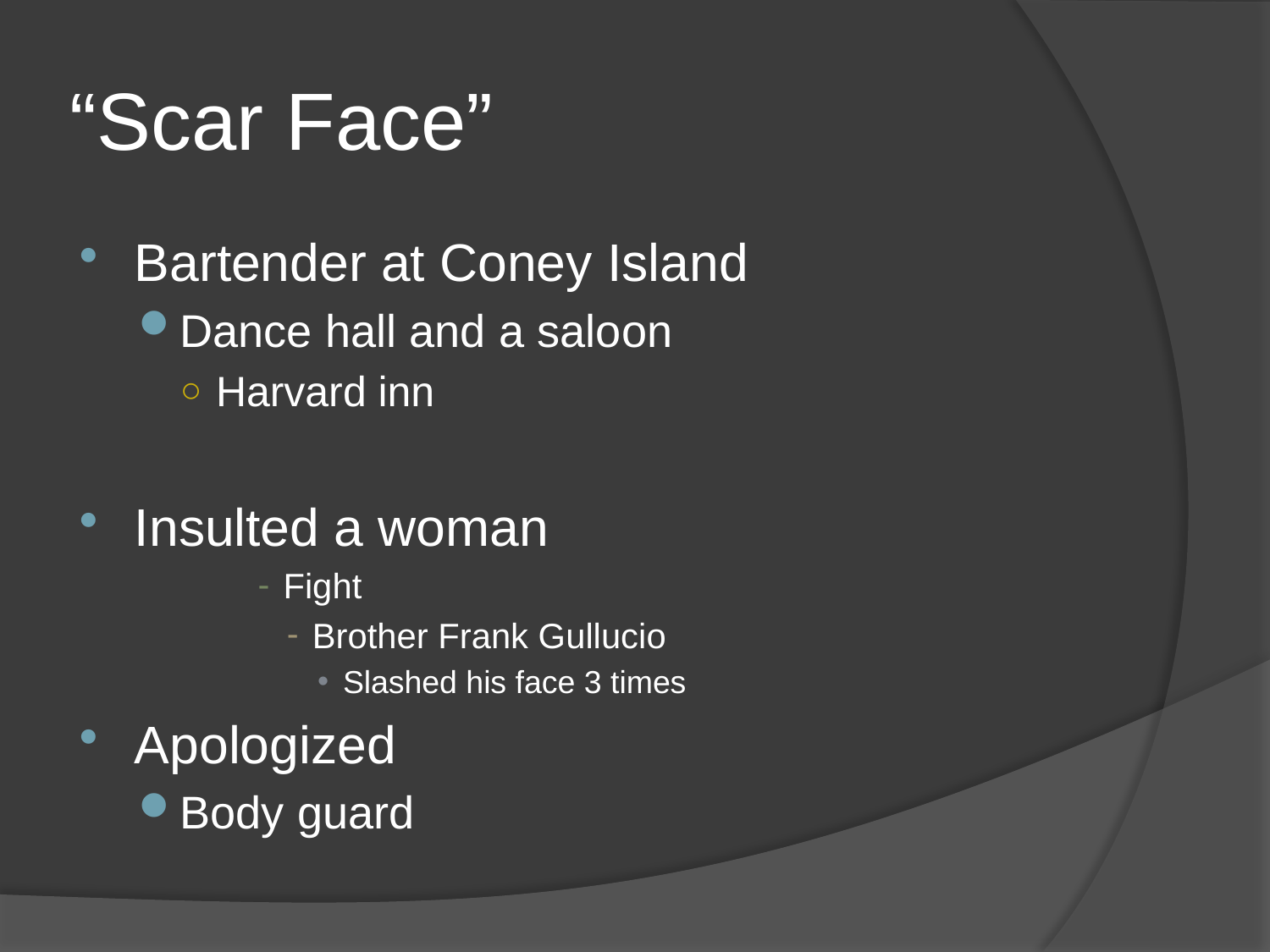

# “Scar Face”
Bartender at Coney Island
Dance hall and a saloon
Harvard inn

Insulted a woman
Fight
Brother Frank Gullucio
Slashed his face 3 times
Apologized
Body guard